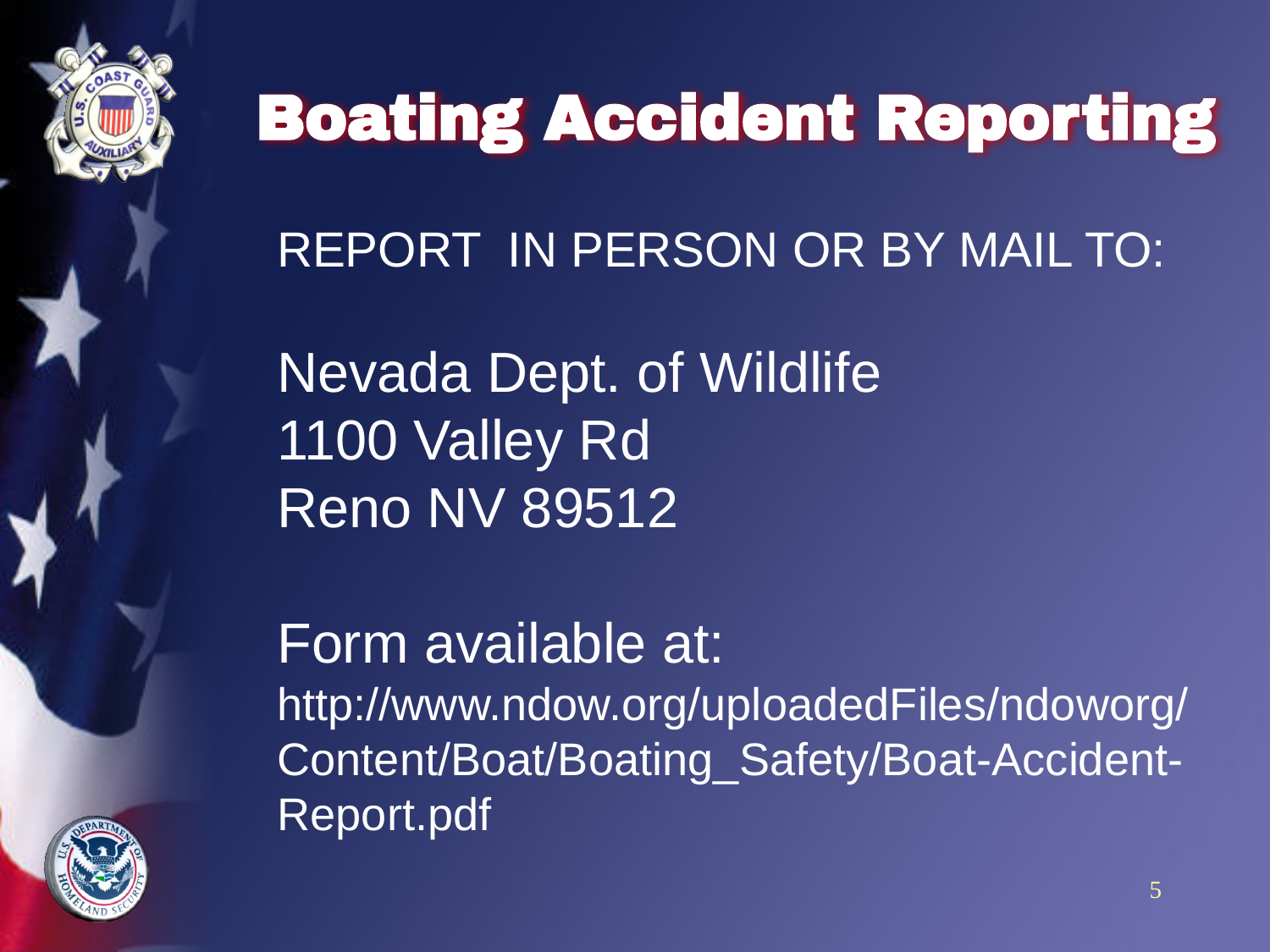

# Boating Accident Reporting
REPORT  IN PERSON OR BY MAIL TO:

Nevada Dept. of Wildlife
1100 Valley Rd
Reno NV 89512

Form available at: http://www.ndow.org/uploadedFiles/ndoworg/Content/Boat/Boating_Safety/Boat-Accident-Report.pdf
5